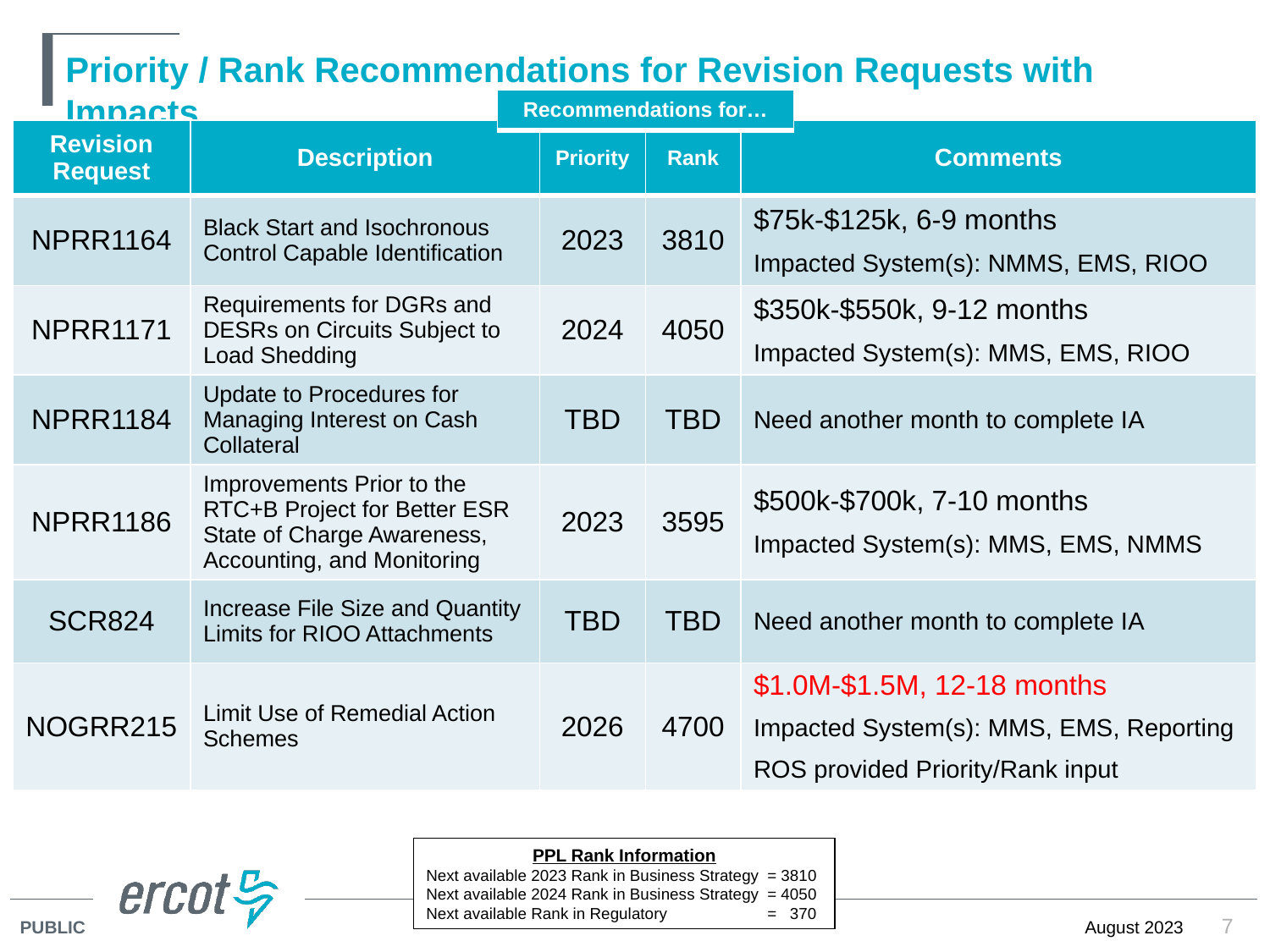

# Priority / Rank Recommendations for Revision Requests with Impacts
| Recommendations for… |
| --- |
| Revision Request | Description | Priority | Rank | Comments |
| --- | --- | --- | --- | --- |
| NPRR1164 | Black Start and Isochronous Control Capable Identification | 2023 | 3810 | $75k-$125k, 6-9 months Impacted System(s): NMMS, EMS, RIOO |
| NPRR1171 | Requirements for DGRs and DESRs on Circuits Subject to Load Shedding | 2024 | 4050 | $350k-$550k, 9-12 months Impacted System(s): MMS, EMS, RIOO |
| NPRR1184 | Update to Procedures for Managing Interest on Cash Collateral | TBD | TBD | Need another month to complete IA |
| NPRR1186 | Improvements Prior to the RTC+B Project for Better ESR State of Charge Awareness, Accounting, and Monitoring | 2023 | 3595 | $500k-$700k, 7-10 months Impacted System(s): MMS, EMS, NMMS |
| SCR824 | Increase File Size and Quantity Limits for RIOO Attachments | TBD | TBD | Need another month to complete IA |
| NOGRR215 | Limit Use of Remedial Action Schemes | 2026 | 4700 | $1.0M-$1.5M, 12-18 months Impacted System(s): MMS, EMS, Reporting ROS provided Priority/Rank input |
PPL Rank Information
Next available 2023 Rank in Business Strategy 	= 3810
Next available 2024 Rank in Business Strategy 	= 4050
Next available Rank in Regulatory	=   370
7